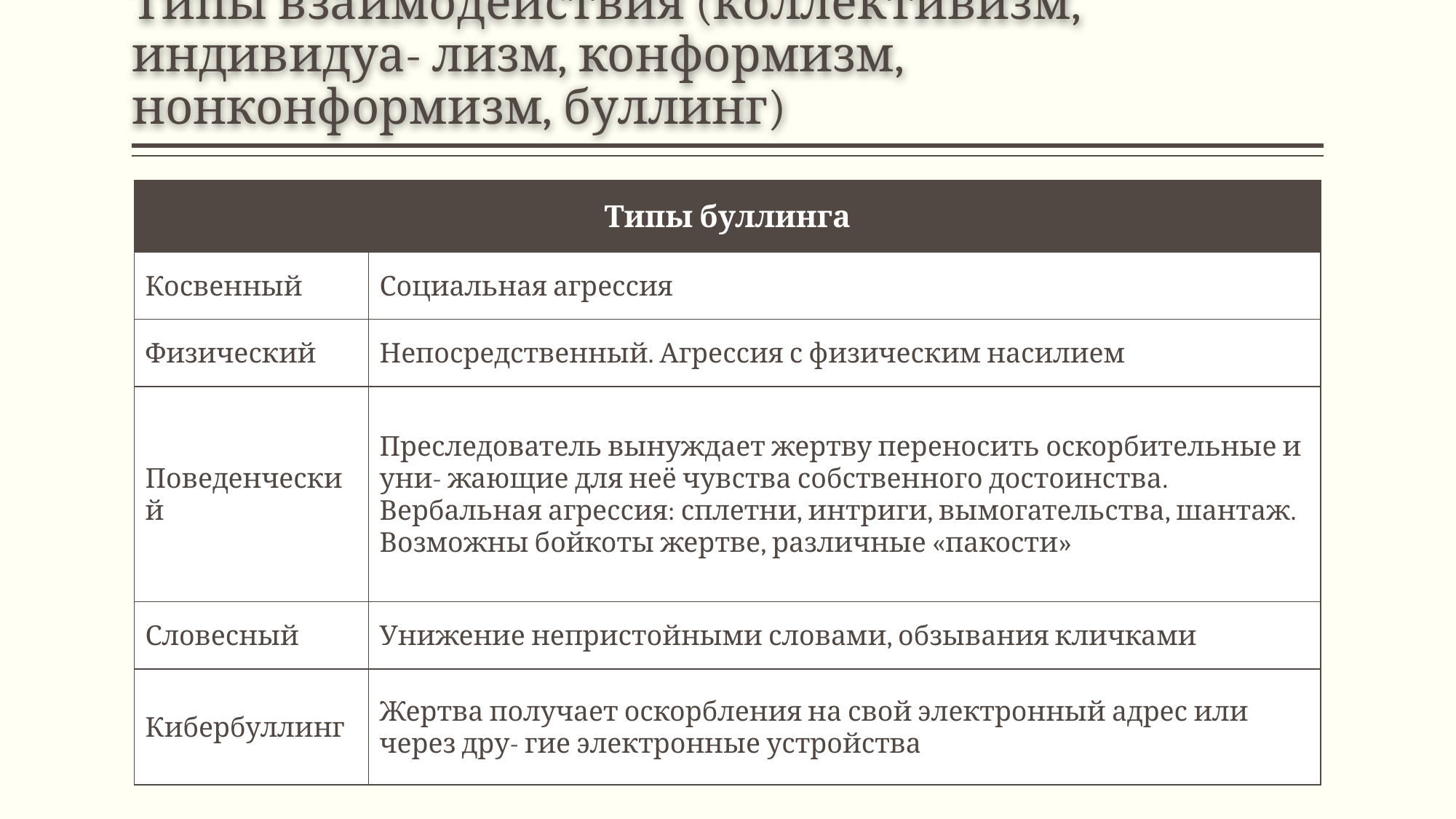

# Типы взаимодействия (коллективизм, индивидуа- лизм, конформизм, нонконформизм, буллинг)
| Типы буллинга |  |
| --- | --- |
| Косвенный | Социальная агрессия |
| Физический | Непосредственный. Агрессия с физическим насилием |
| Поведенческий | Преследователь вынуждает жертву переносить оскорбительные и уни- жающие для неё чувства собственного достоинства. Вербальная агрессия: сплетни, интриги, вымогательства, шантаж. Возможны бойкоты жертве, различные «пакости» |
| Словесный | Унижение непристойными словами, обзывания кличками |
| Кибербуллинг | Жертва получает оскорбления на свой электронный адрес или через дру- гие электронные устройства |